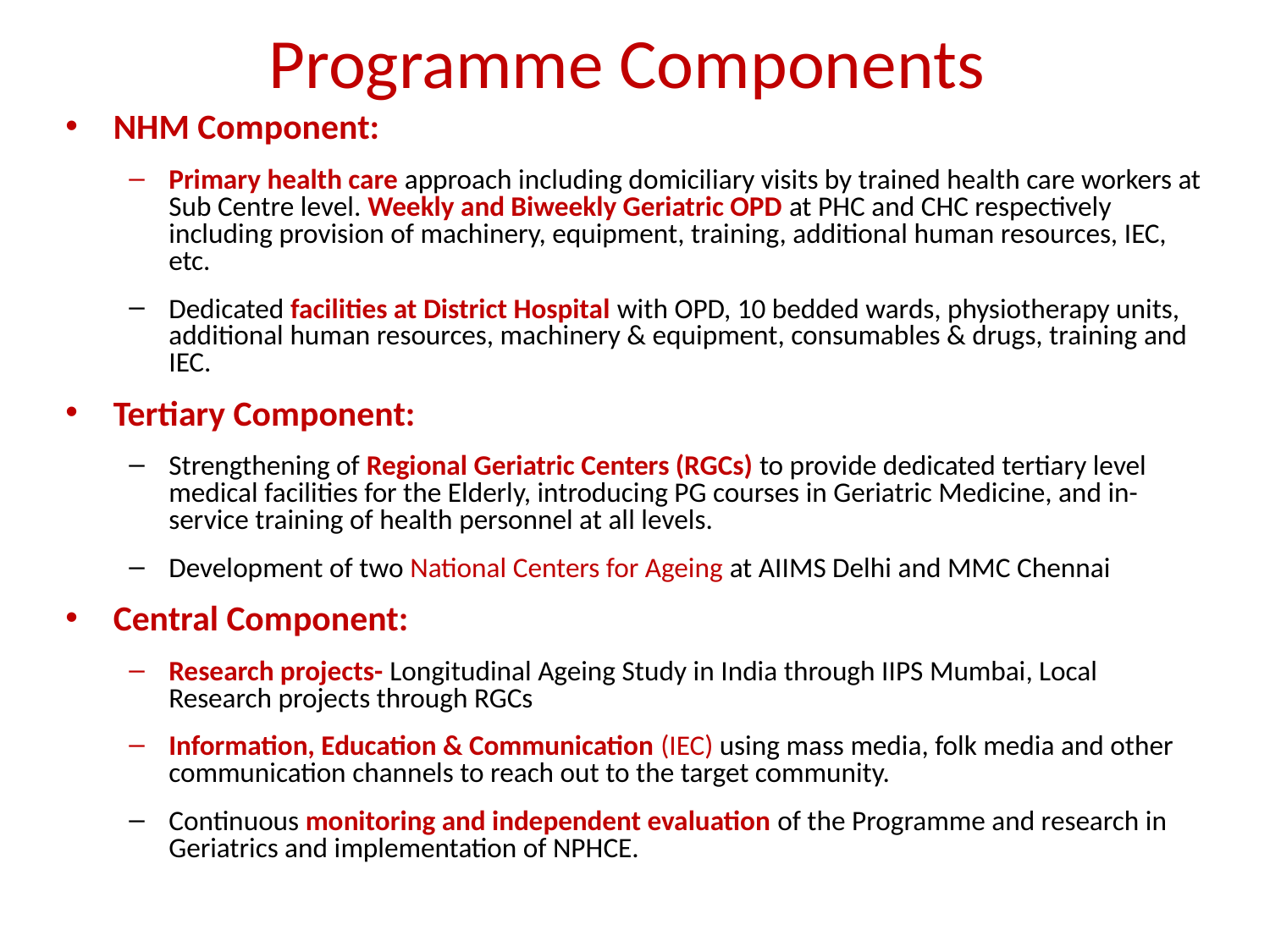

# Programme Components
NHM Component:
Primary health care approach including domiciliary visits by trained health care workers at Sub Centre level. Weekly and Biweekly Geriatric OPD at PHC and CHC respectively including provision of machinery, equipment, training, additional human resources, IEC, etc.
Dedicated facilities at District Hospital with OPD, 10 bedded wards, physiotherapy units, additional human resources, machinery & equipment, consumables & drugs, training and IEC.
Tertiary Component:
Strengthening of Regional Geriatric Centers (RGCs) to provide dedicated tertiary level medical facilities for the Elderly, introducing PG courses in Geriatric Medicine, and in-service training of health personnel at all levels.
Development of two National Centers for Ageing at AIIMS Delhi and MMC Chennai
Central Component:
Research projects- Longitudinal Ageing Study in India through IIPS Mumbai, Local Research projects through RGCs
Information, Education & Communication (IEC) using mass media, folk media and other communication channels to reach out to the target community.
Continuous monitoring and independent evaluation of the Programme and research in Geriatrics and implementation of NPHCE.